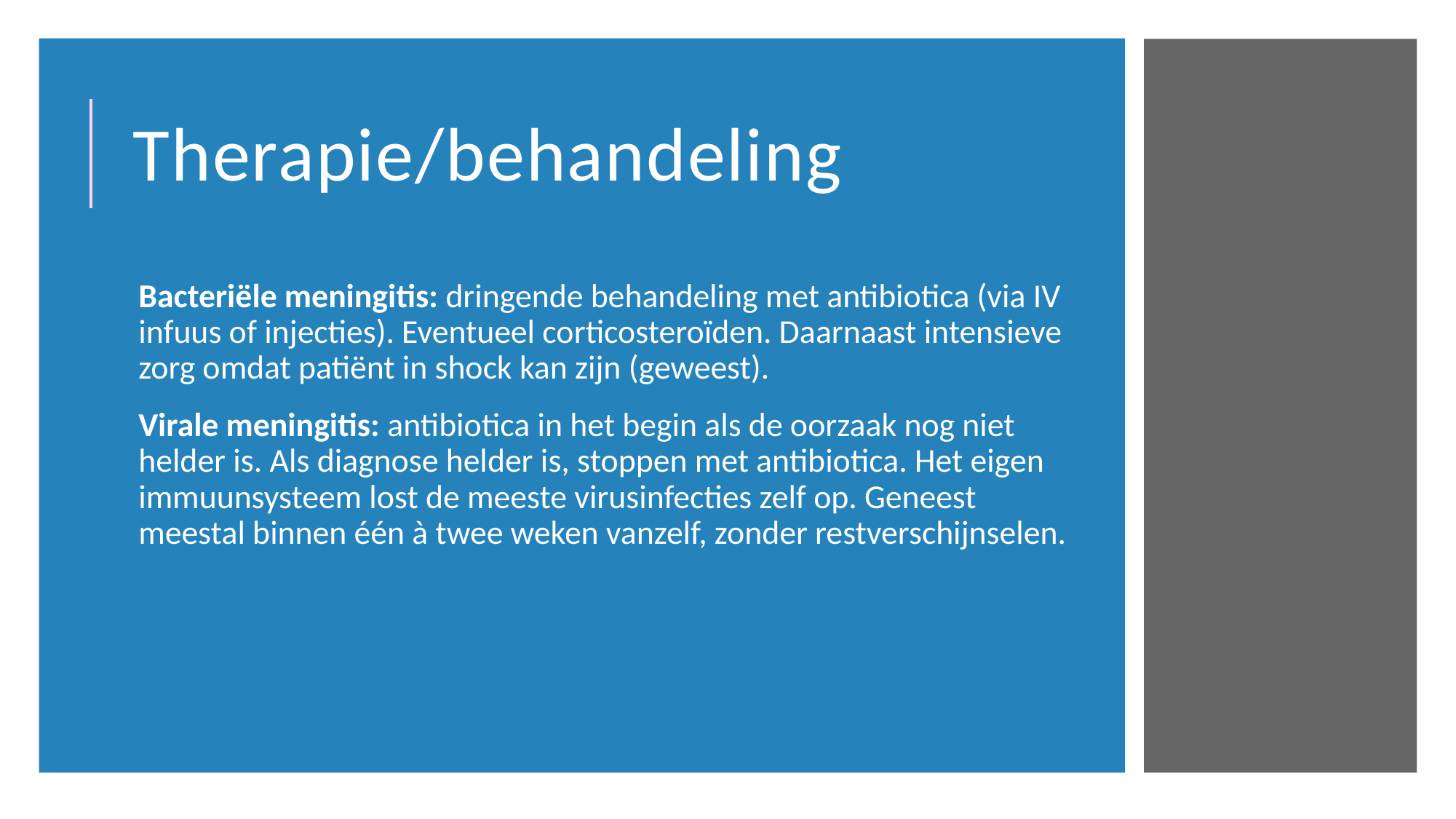

# Therapie/behandeling
Bacteriële meningitis: dringende behandeling met antibiotica (via IV infuus of injecties). Eventueel corticosteroïden. Daarnaast intensieve zorg omdat patiënt in shock kan zijn (geweest).
Virale meningitis: antibiotica in het begin als de oorzaak nog niet helder is. Als diagnose helder is, stoppen met antibiotica. Het eigen immuunsysteem lost de meeste virusinfecties zelf op. Geneest meestal binnen één à twee weken vanzelf, zonder restverschijnselen.